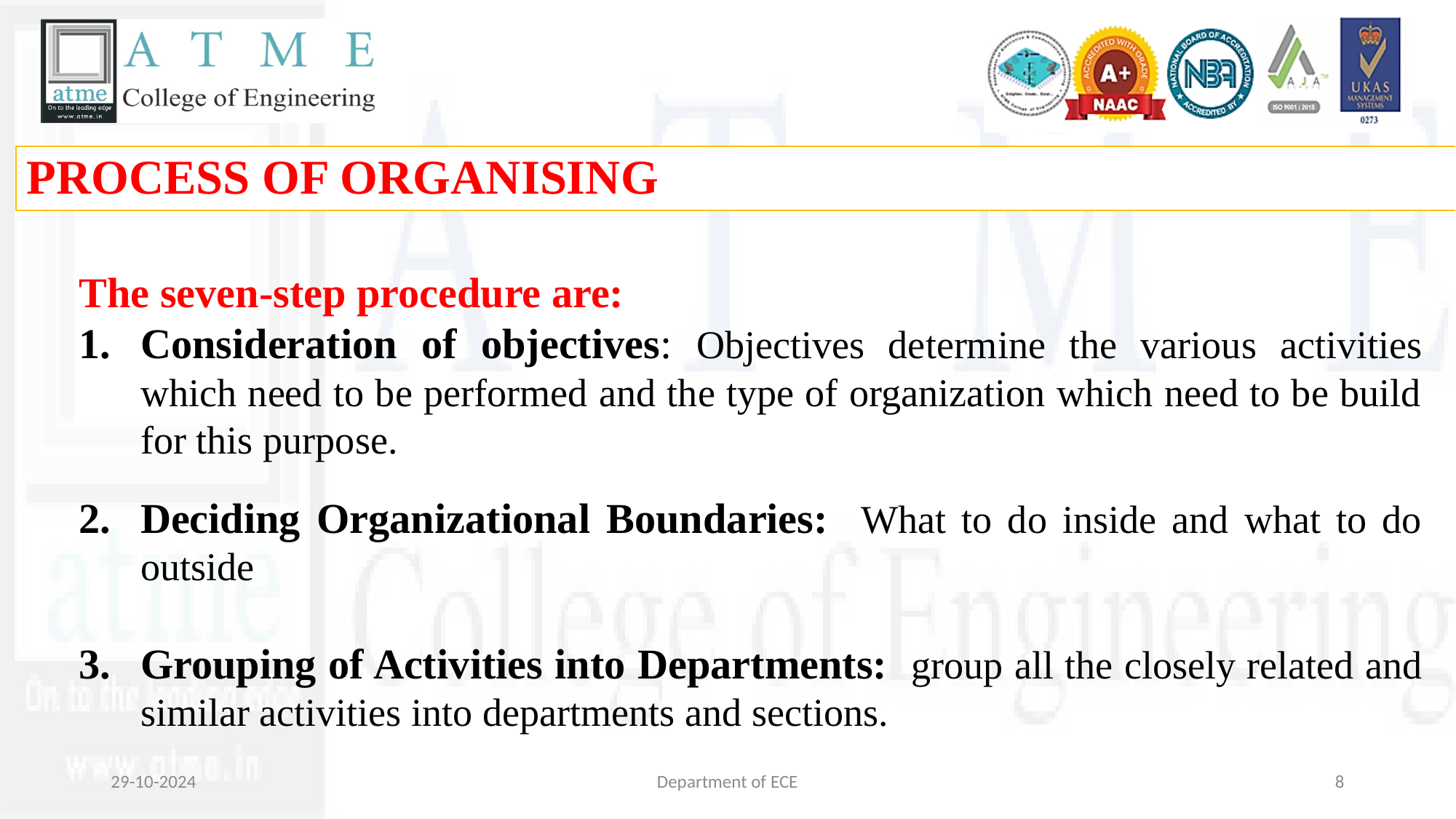

PROCESS OF ORGANISING
The seven-step procedure are:
Consideration of objectives: Objectives determine the various activities which need to be performed and the type of organization which need to be build for this purpose.

Deciding Organizational Boundaries:  What to do inside and what to do outside

Grouping of Activities into Departments:  group all the closely related and similar activities into departments and sections.
29-10-2024
Department of ECE
8